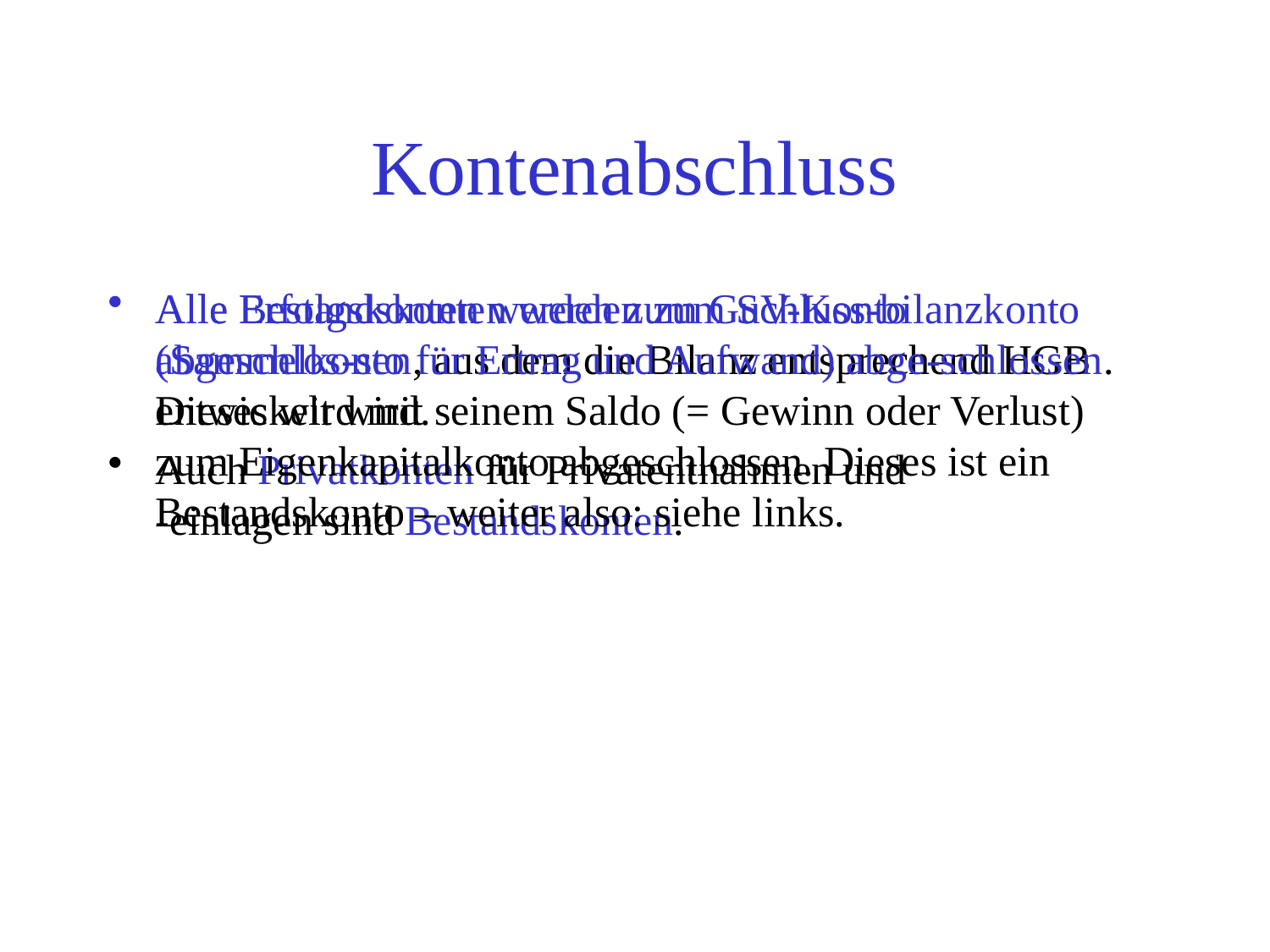

# Kontenabschluss
Alle Bestandskonten werden zum Schluss-bilanzkonto abgeschlos-sen, aus dem die Bilanz entsprechend HGB entwickelt wird.
Auch Privatkonten für Privatentnahmen und
-einlagen sind Bestandskonten.
Alle Erfolgskonten werden zum GuV-Konto (Sammelkonto für Ertrag und Aufwand) abge-schlossen. Dieses wird mit seinem Saldo (= Gewinn oder Verlust) zum Eigenkapitalkonto abgeschlossen. Dieses ist ein Bestandskonto – weiter also: siehe links.